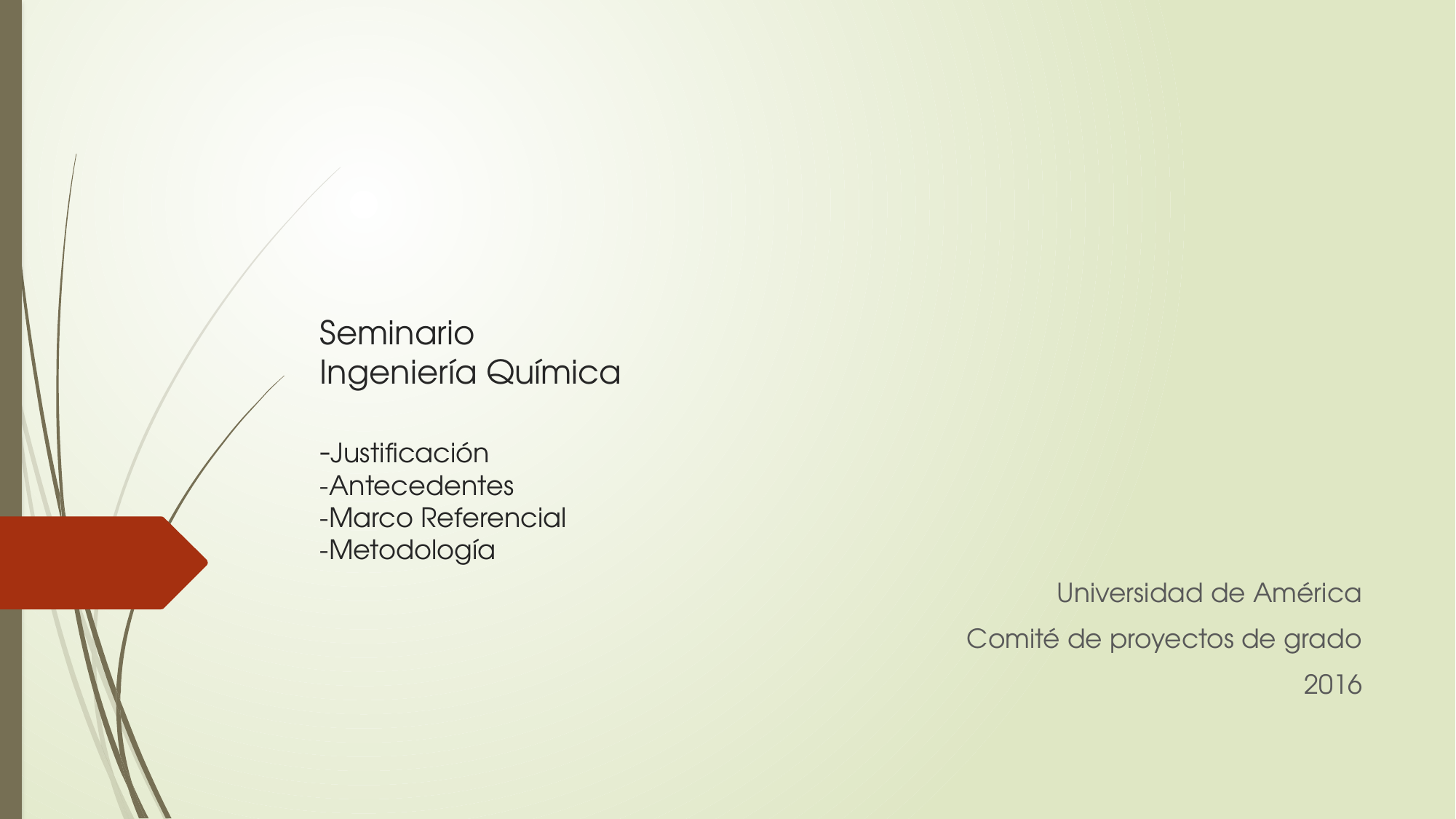

# Seminario Ingeniería Química -Justificación -Antecedentes -Marco Referencial -Metodología
Universidad de América
Comité de proyectos de grado
2016